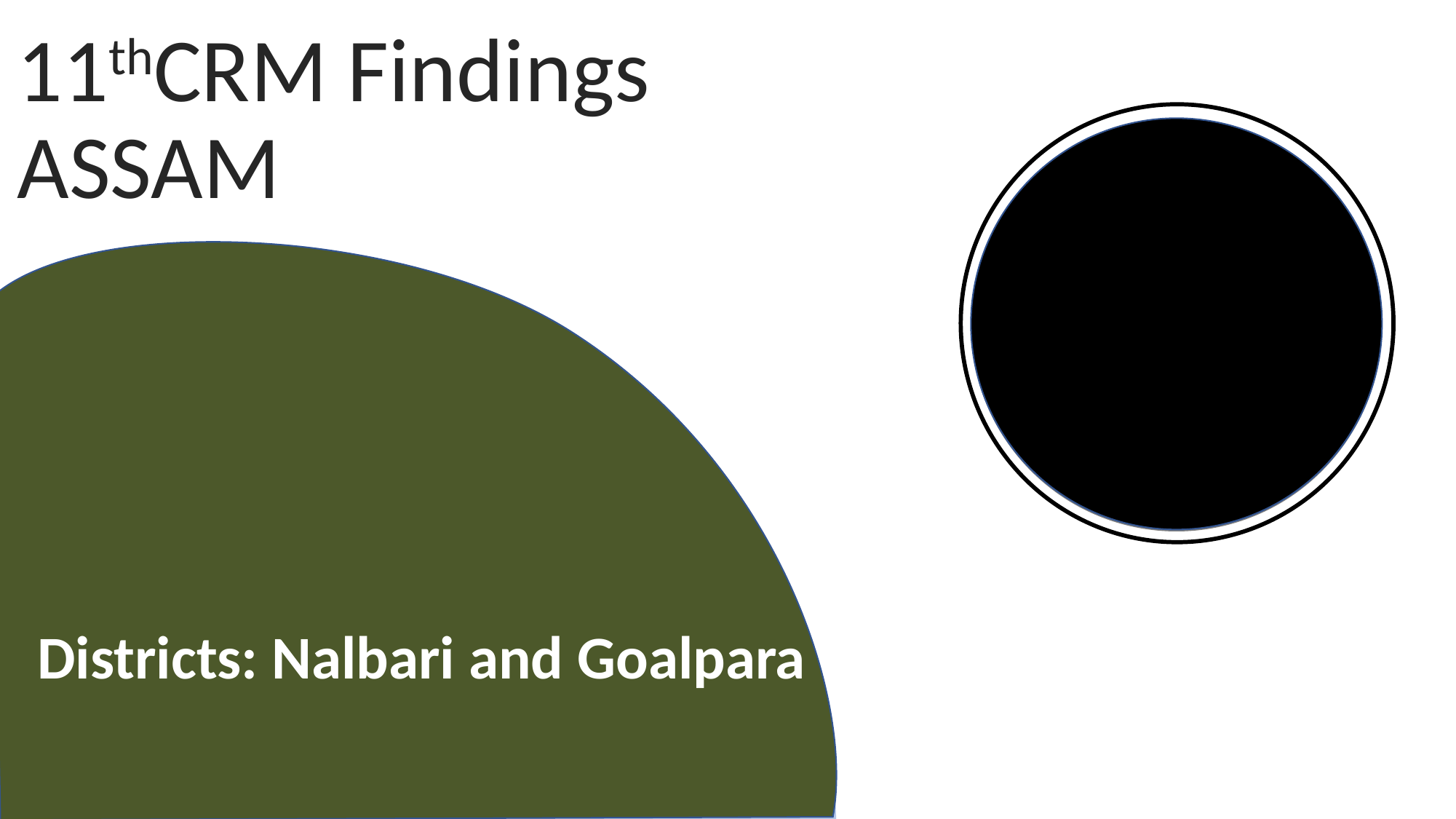

# 11thCRM Findings ASSAM

Districts: Nalbari and Goalpara